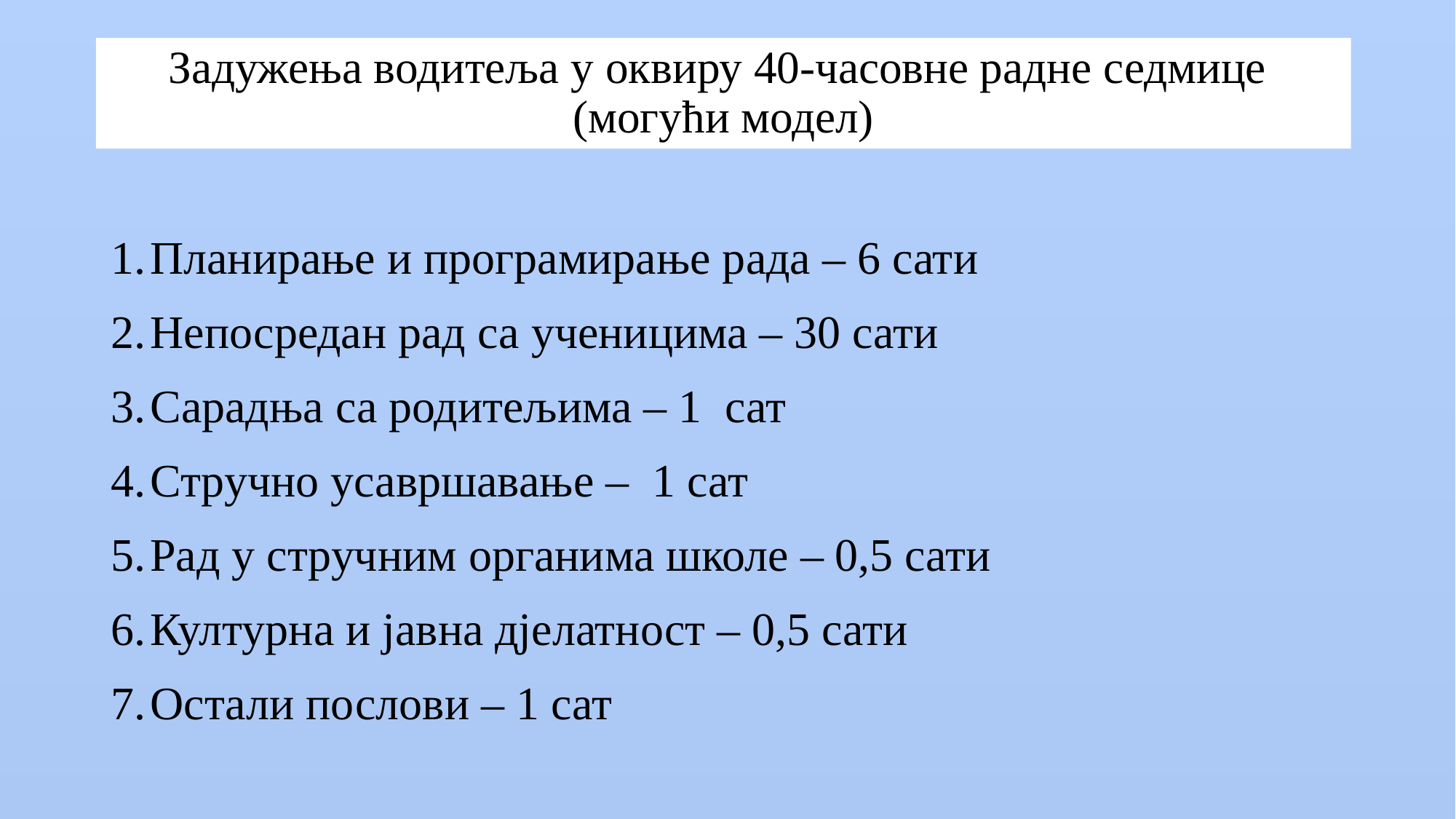

# Задужења водитеља у оквиру 40-часовне радне седмице (могући модел)
Планирање и програмирање рада – 6 сати
Непосредан рад са ученицима – 30 сати
Сарадња са родитељима – 1  сат
Стручно усавршавање –  1 сат
Рад у стручним органима школе – 0,5 сати
Културна и јавна дјелатност – 0,5 сати
Остали послови – 1 сат